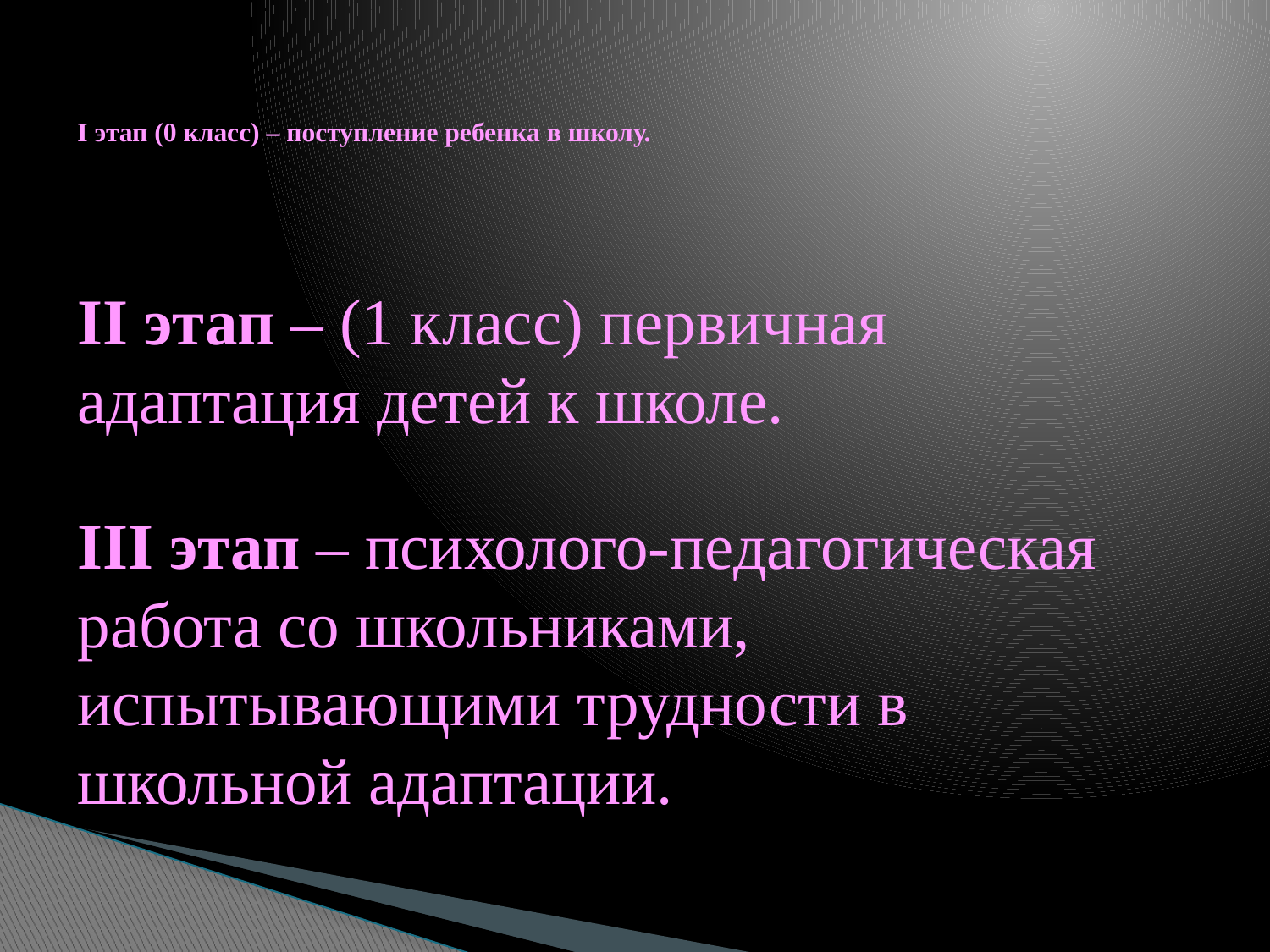

# I этап (0 класс) – поступление ребенка в школу.

II этап – (1 класс) первичная адаптация детей к школе.

III этап – психолого-педагогическая работа со школьниками, испытывающими трудности в школьной адаптации.